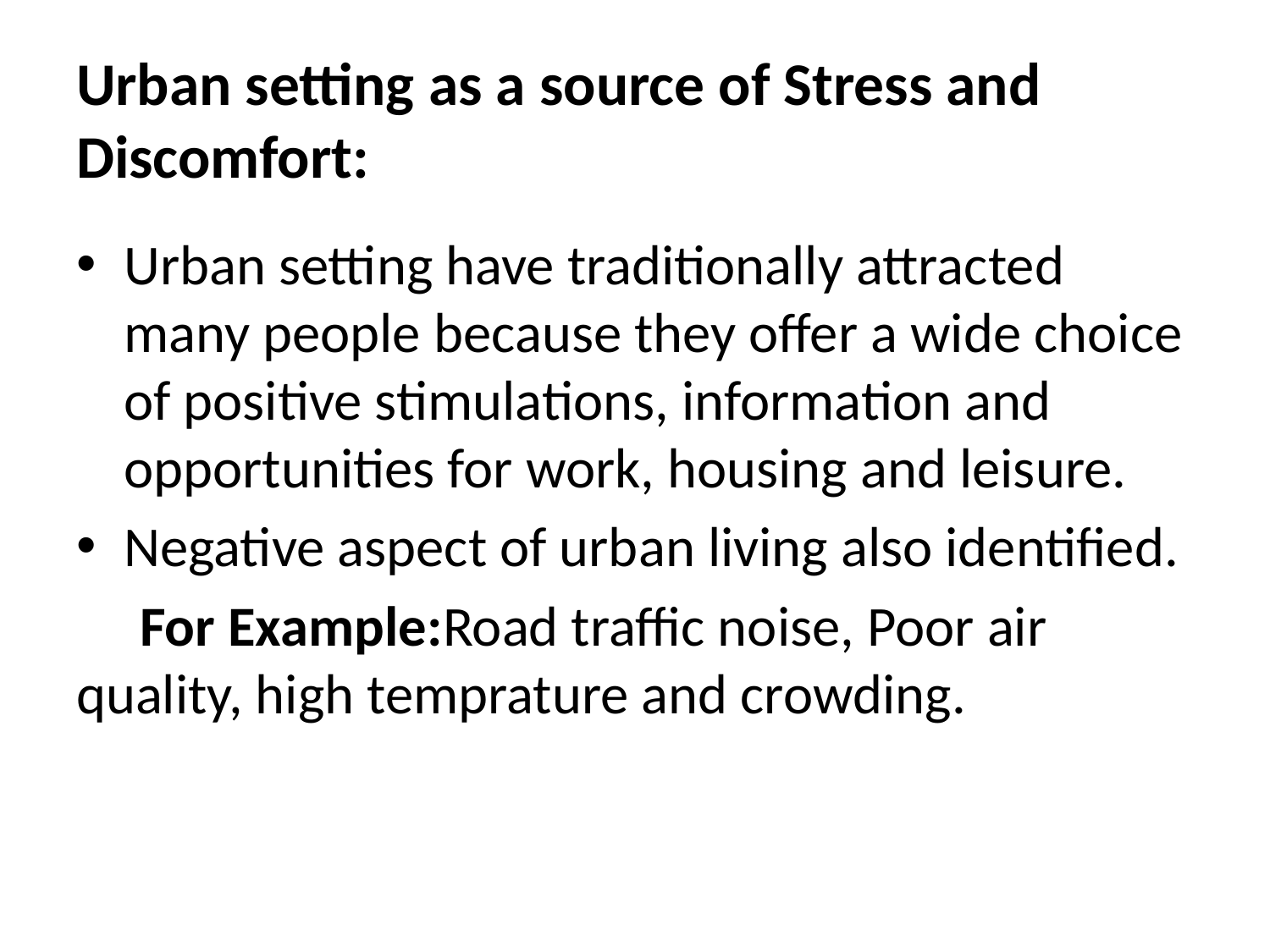

# Urban setting as a source of Stress and Discomfort:
Urban setting have traditionally attracted many people because they offer a wide choice of positive stimulations, information and opportunities for work, housing and leisure.
Negative aspect of urban living also identified.
     For Example:Road traffic noise, Poor air quality, high temprature and crowding.